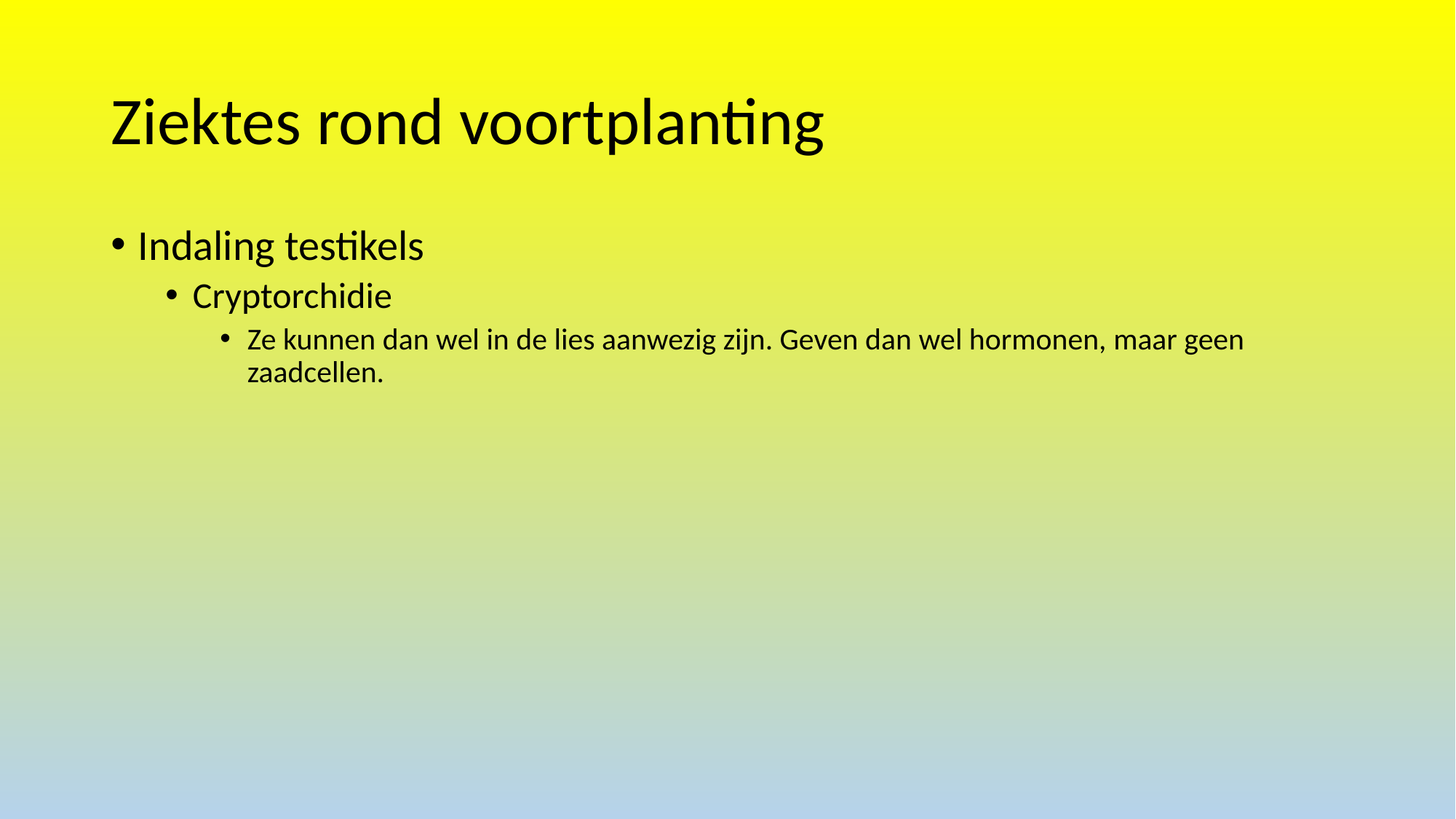

# Ziektes rond voortplanting
Indaling testikels
Cryptorchidie
Ze kunnen dan wel in de lies aanwezig zijn. Geven dan wel hormonen, maar geen zaadcellen.